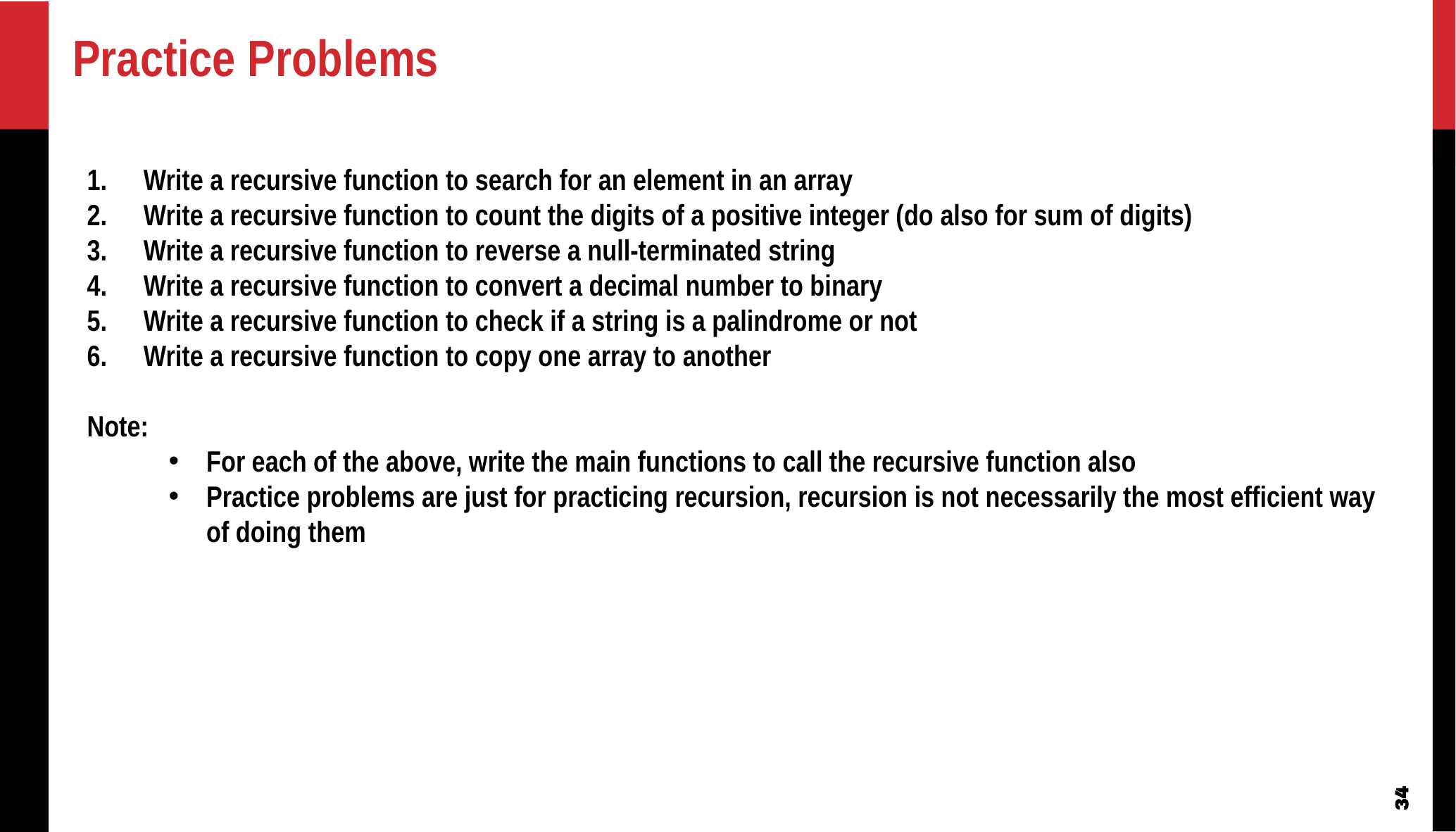

# Practice Problems
Write a recursive function to search for an element in an array
Write a recursive function to count the digits of a positive integer (do also for sum of digits)
Write a recursive function to reverse a null-terminated string
Write a recursive function to convert a decimal number to binary
Write a recursive function to check if a string is a palindrome or not
Write a recursive function to copy one array to another

Note:
For each of the above, write the main functions to call the recursive function also
Practice problems are just for practicing recursion, recursion is not necessarily the most efficient way of doing them
34